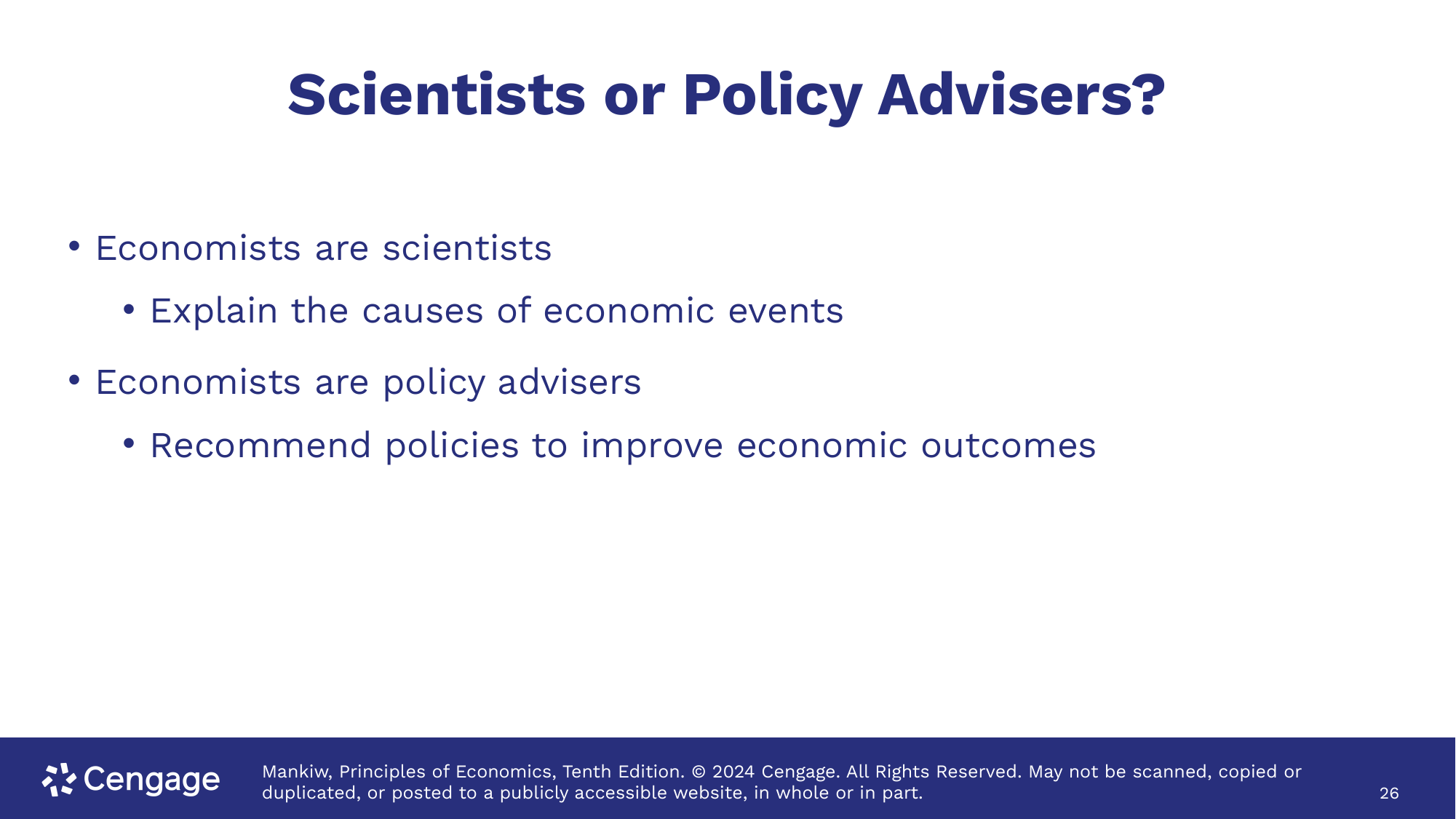

# Scientists or Policy Advisers?
Economists are scientists
Explain the causes of economic events
Economists are policy advisers
Recommend policies to improve economic outcomes